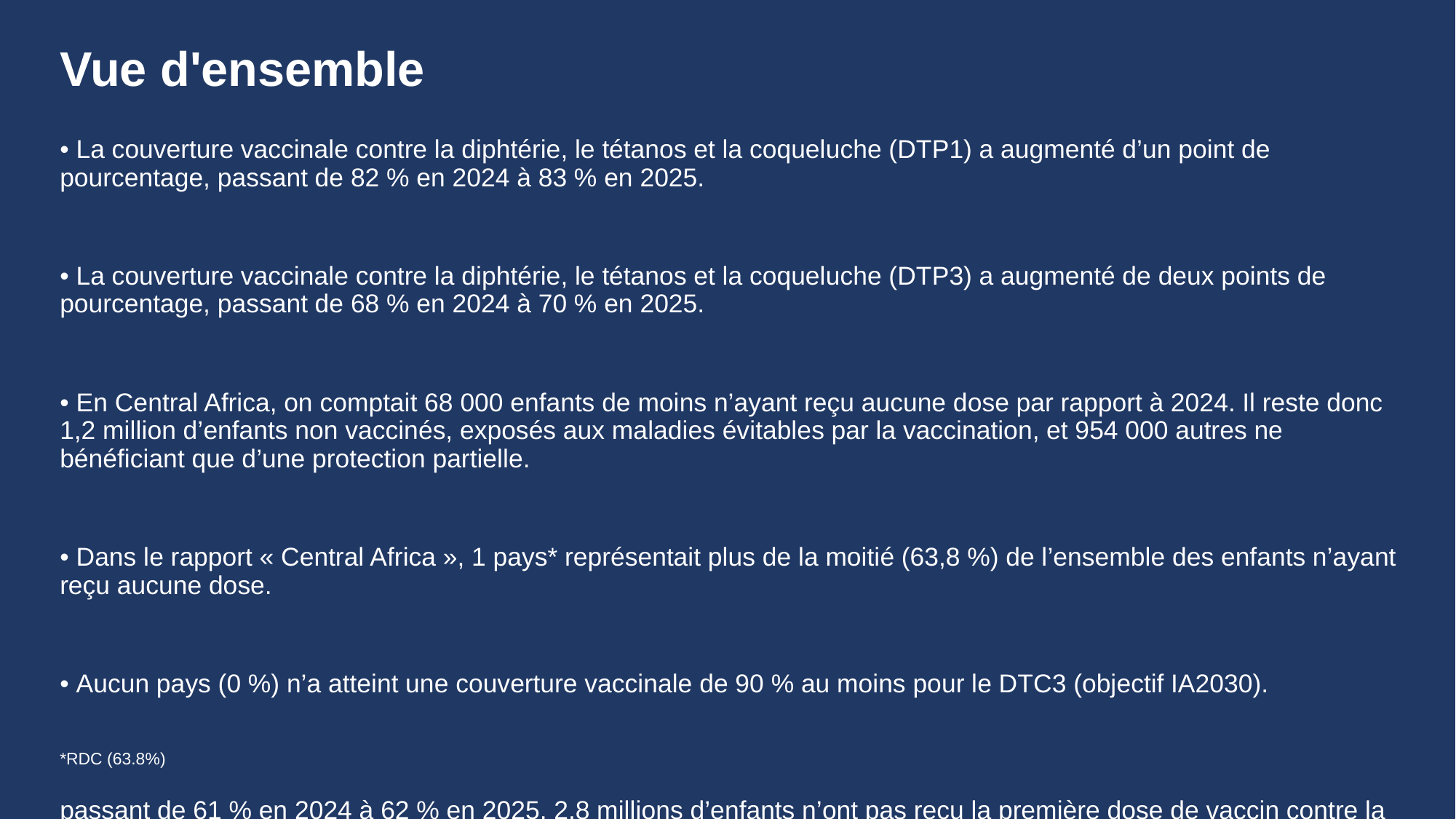

# Vue d'ensemble
• La couverture vaccinale contre la diphtérie, le tétanos et la coqueluche (DTP1) a augmenté d’un point de pourcentage, passant de 82 % en 2024 à 83 % en 2025.

• La couverture vaccinale contre la diphtérie, le tétanos et la coqueluche (DTP3) a augmenté de deux points de pourcentage, passant de 68 % en 2024 à 70 % en 2025.

• En Central Africa, on comptait 68 000 enfants de moins n’ayant reçu aucune dose par rapport à 2024. Il reste donc 1,2 million d’enfants non vaccinés, exposés aux maladies évitables par la vaccination, et 954 000 autres ne bénéficiant que d’une protection partielle.

• Dans le rapport « Central Africa », 1 pays* représentait plus de la moitié (63,8 %) de l’ensemble des enfants n’ayant reçu aucune dose.

• Aucun pays (0 %) n’a atteint une couverture vaccinale de 90 % au moins pour le DTC3 (objectif IA2030).

• La couverture vaccinale pour la première dose contre la rougeole (MCV1) a augmenté d’un point de pourcentage, passant de 61 % en 2024 à 62 % en 2025. 2,8 millions d’enfants n’ont pas reçu la première dose de vaccin contre la rougeole.

• La couverture de la deuxième dose de vaccin contre la rougeole (MCV2) a augmenté de 3 points de pourcentage, passant de 50 % en 2024 à 53 % en 2025.

• La couverture de la dernière dose du vaccin contre le HPV (HPVc) chez les filles a diminué, passant de 6 % à 5 % en 2025.
*RDC (63.8%)